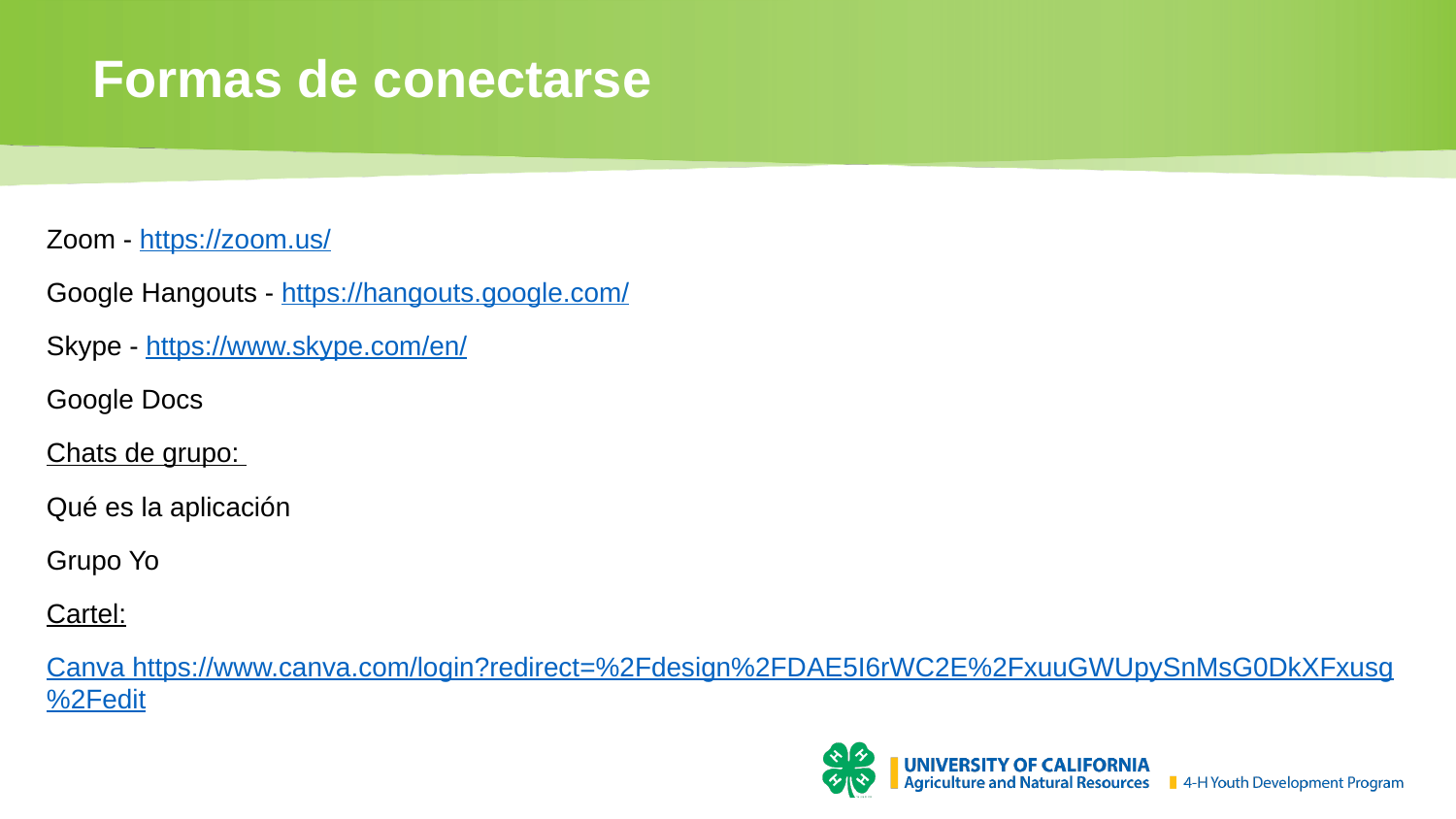

# Formas de conectarse
Zoom - https://zoom.us/
Google Hangouts - https://hangouts.google.com/
Skype - https://www.skype.com/en/
Google Docs
Chats de grupo:
Qué es la aplicación
Grupo Yo
Cartel:
Canva https://www.canva.com/login?redirect=%2Fdesign%2FDAE5I6rWC2E%2FxuuGWUpySnMsG0DkXFxusg%2Fedit